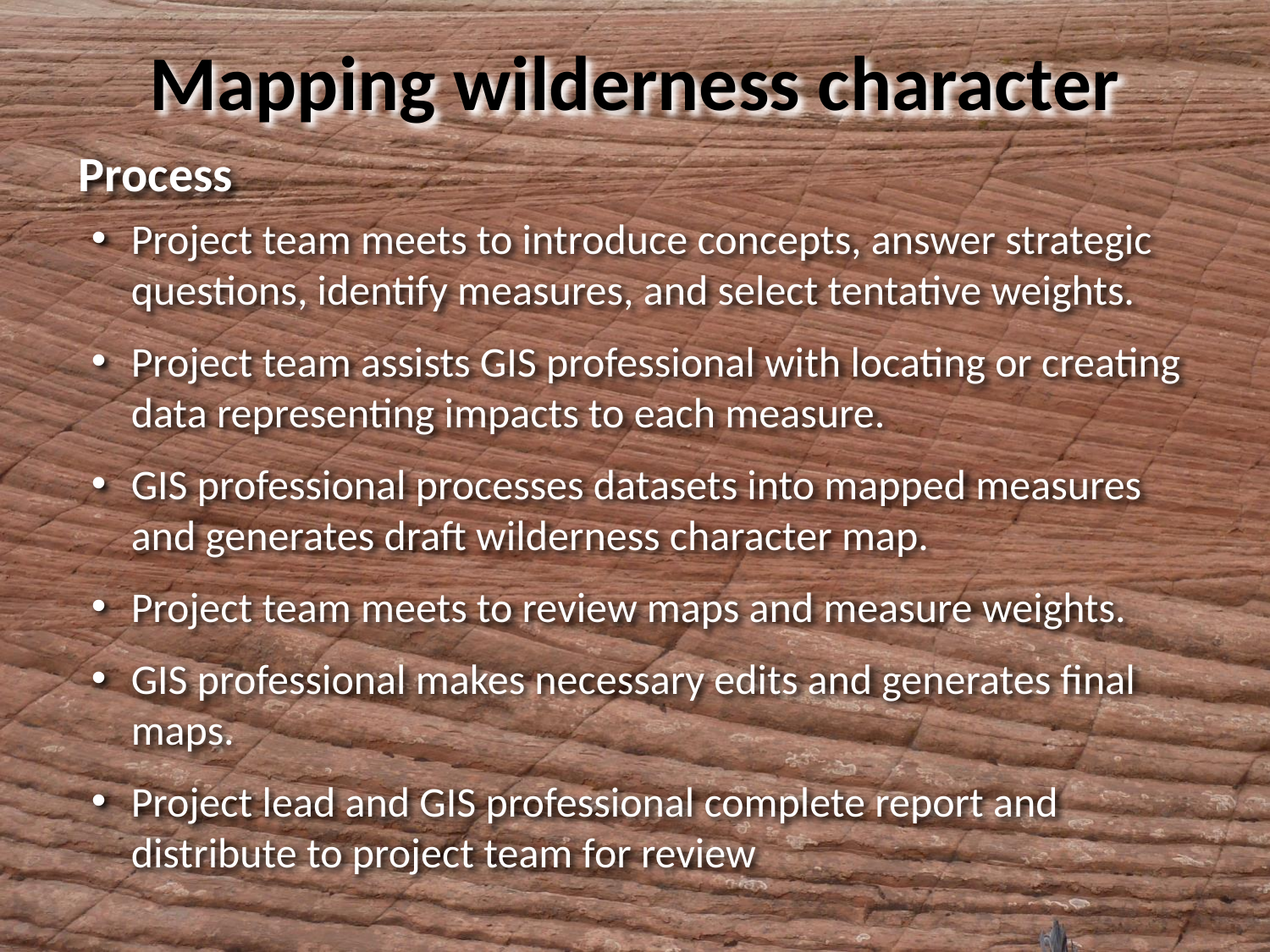

# Mapping wilderness character
Process
Project team meets to introduce concepts, answer strategic questions, identify measures, and select tentative weights.
Project team assists GIS professional with locating or creating data representing impacts to each measure.
GIS professional processes datasets into mapped measures and generates draft wilderness character map.
Project team meets to review maps and measure weights.
GIS professional makes necessary edits and generates final maps.
Project lead and GIS professional complete report and distribute to project team for review